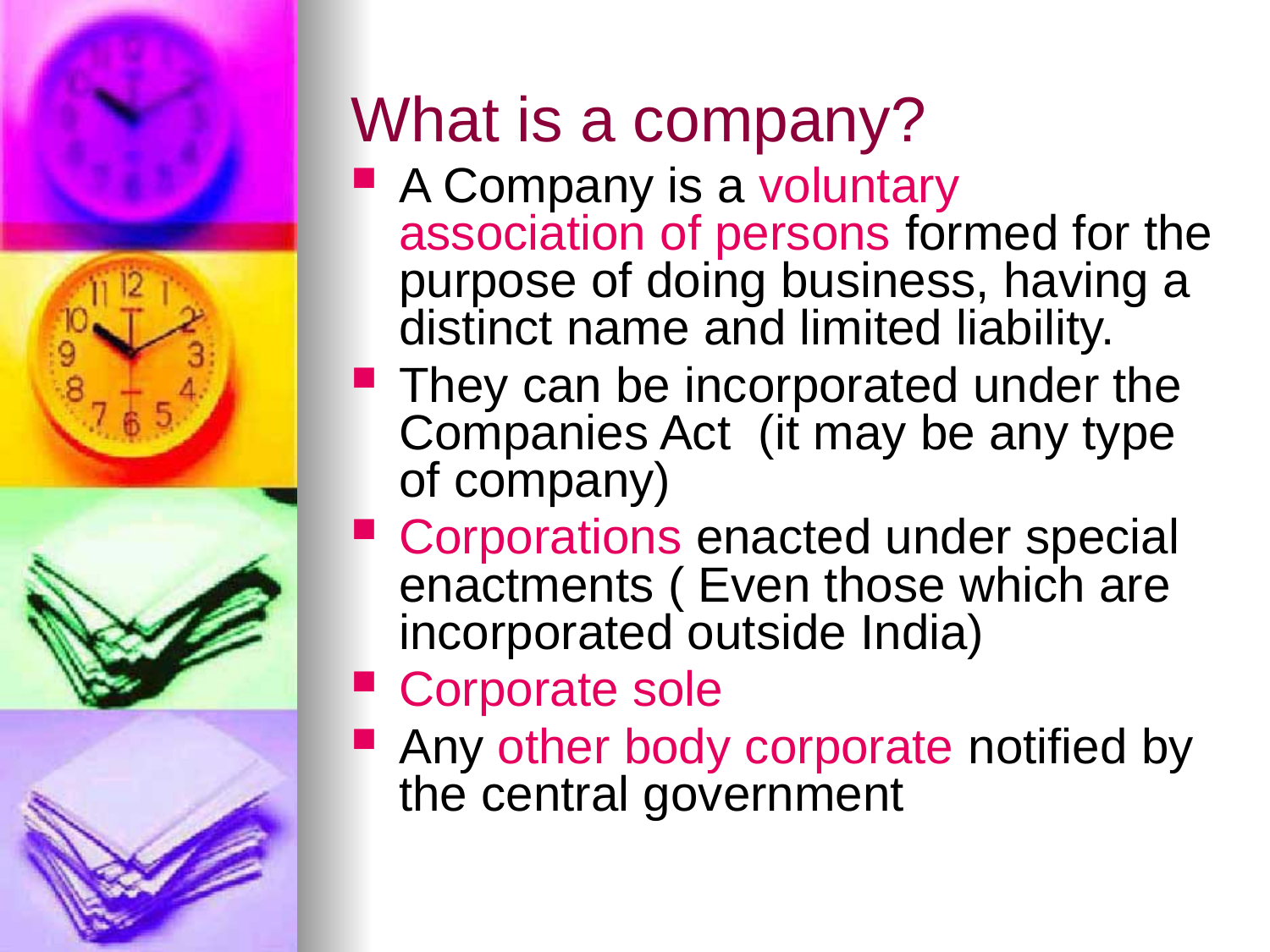

# What is a company?
A Company is a voluntary association of persons formed for the purpose of doing business, having a distinct name and limited liability.
They can be incorporated under the Companies Act  (it may be any type of company)
Corporations enacted under special enactments ( Even those which are incorporated outside India)
Corporate sole
Any other body corporate notified by the central government